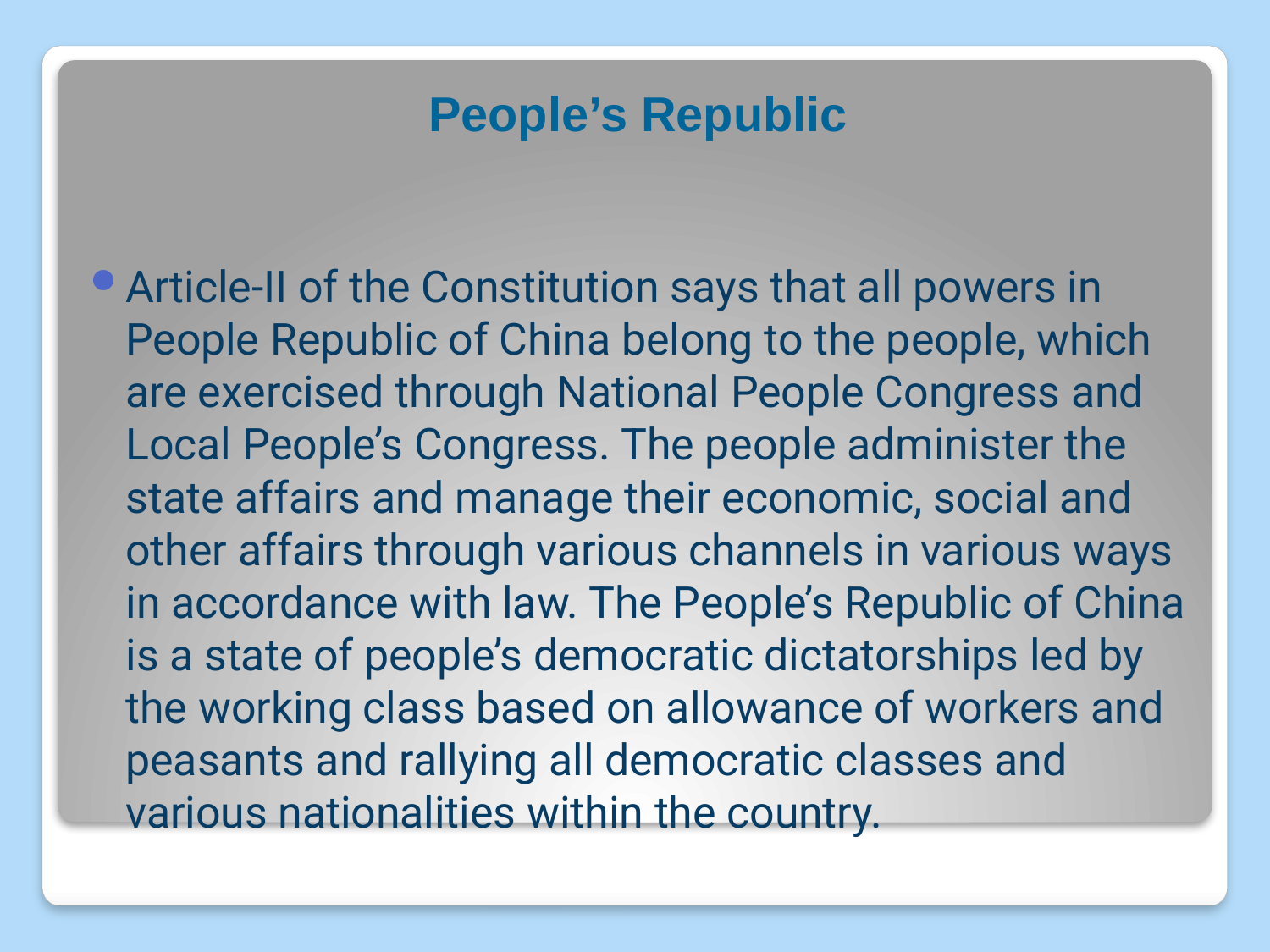

# People’s Republic
Article-II of the Constitution says that all powers in People Republic of China belong to the people, which are exercised through National People Congress and Local People’s Congress. The people administer the state affairs and manage their economic, social and other affairs through various channels in various ways in accordance with law. The People’s Republic of China is a state of people’s democratic dictatorships led by the working class based on allowance of workers and peasants and rallying all democratic classes and various nationalities within the country.